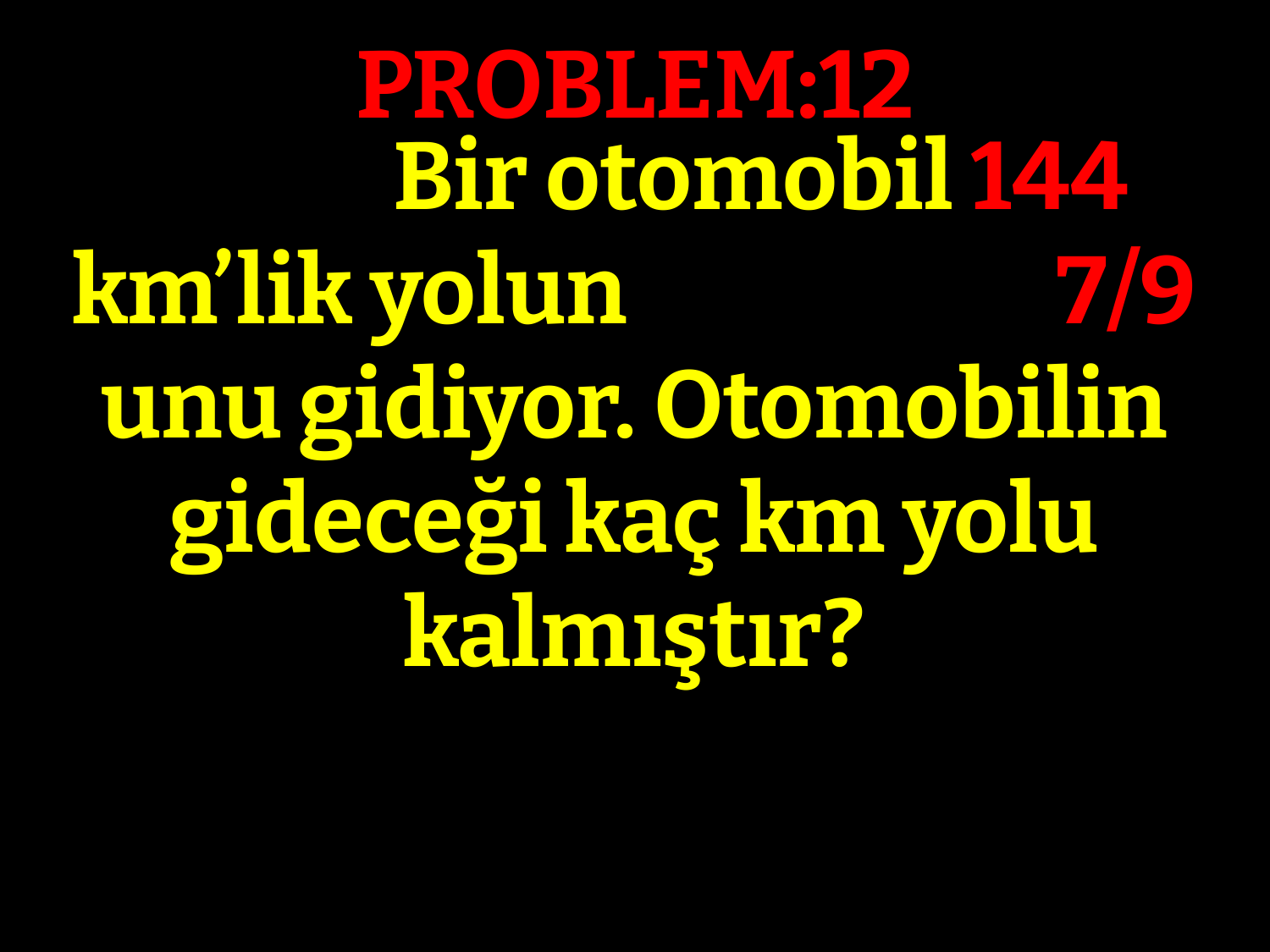

PROBLEM:12
 	 	Bir otomobil 144 km’lik yolun                         7/9 unu gidiyor. Otomobilin gideceği kaç km yolu kalmıştır?
#